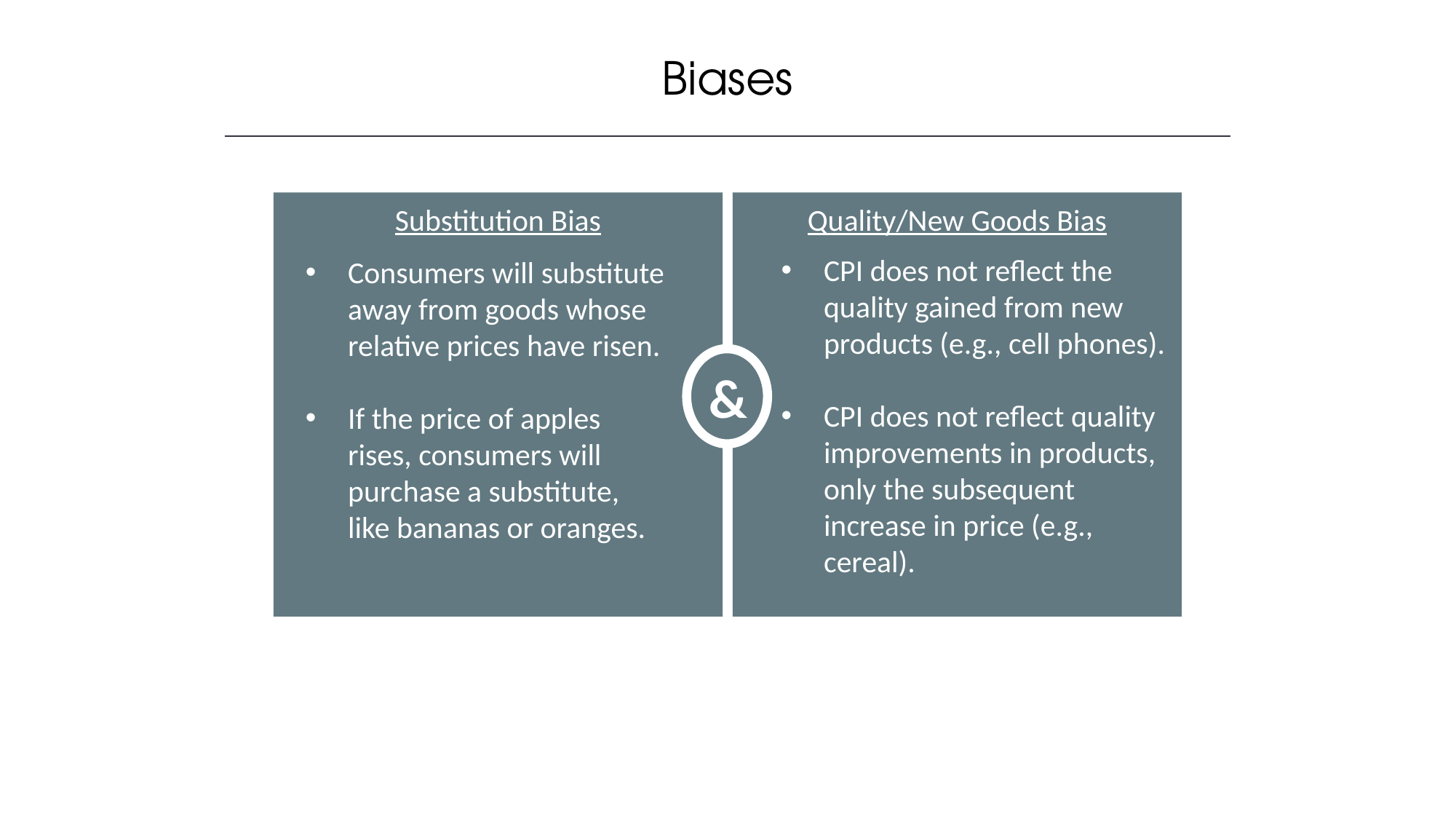

Biases

Substitution Bias
Quality/New Goods Bias
CPI does not reflect the quality gained from new products (e.g., cell phones).

CPI does not reflect quality improvements in products, only the subsequent increase in price (e.g., cereal).
Consumers will substitute away from goods whose relative prices have risen.

If the price of apples rises, consumers will purchase a substitute, like bananas or oranges.
&